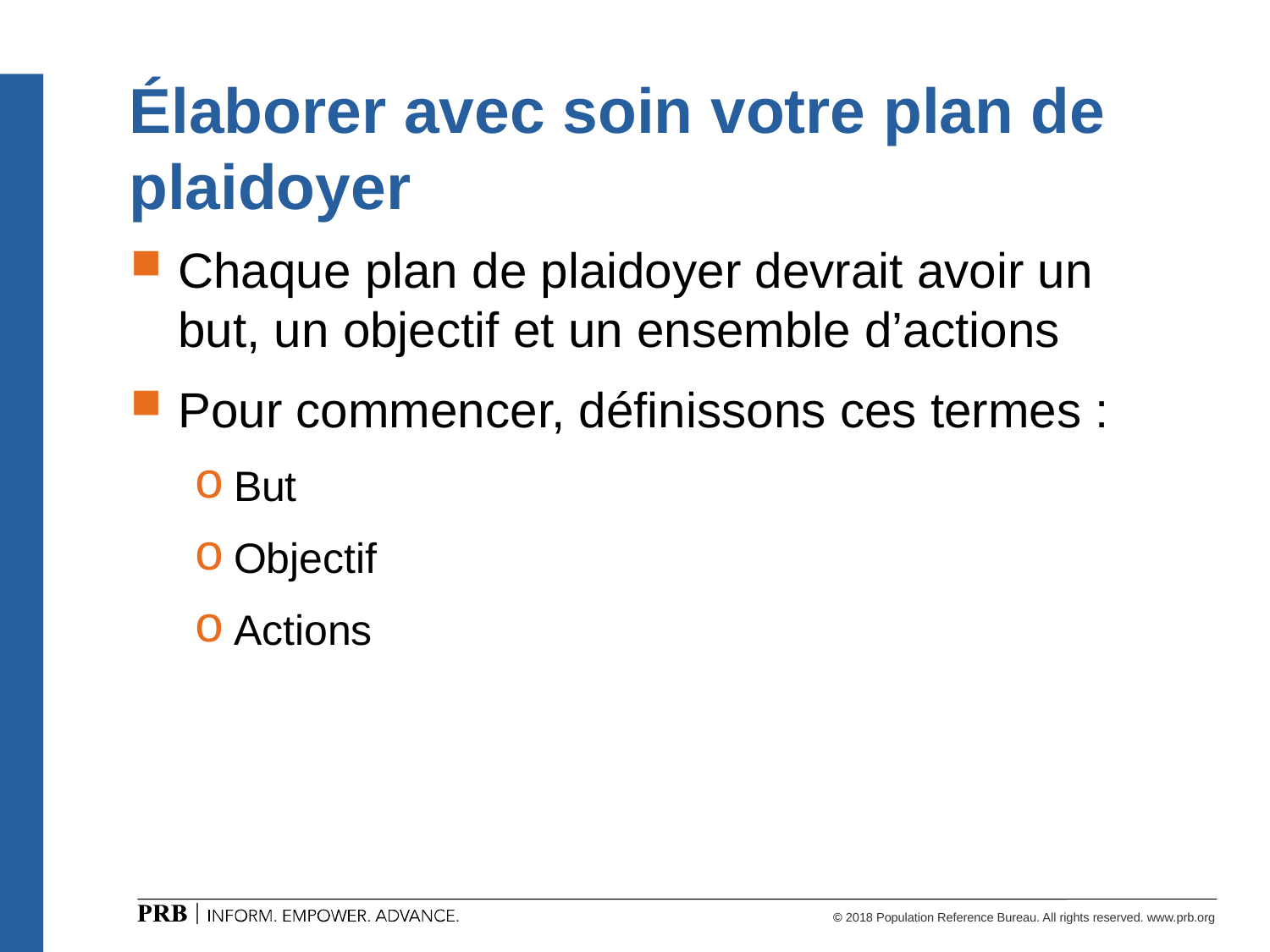

# Élaborer avec soin votre plan de plaidoyer
Chaque plan de plaidoyer devrait avoir un but, un objectif et un ensemble d’actions
Pour commencer, définissons ces termes :
But
Objectif
Actions